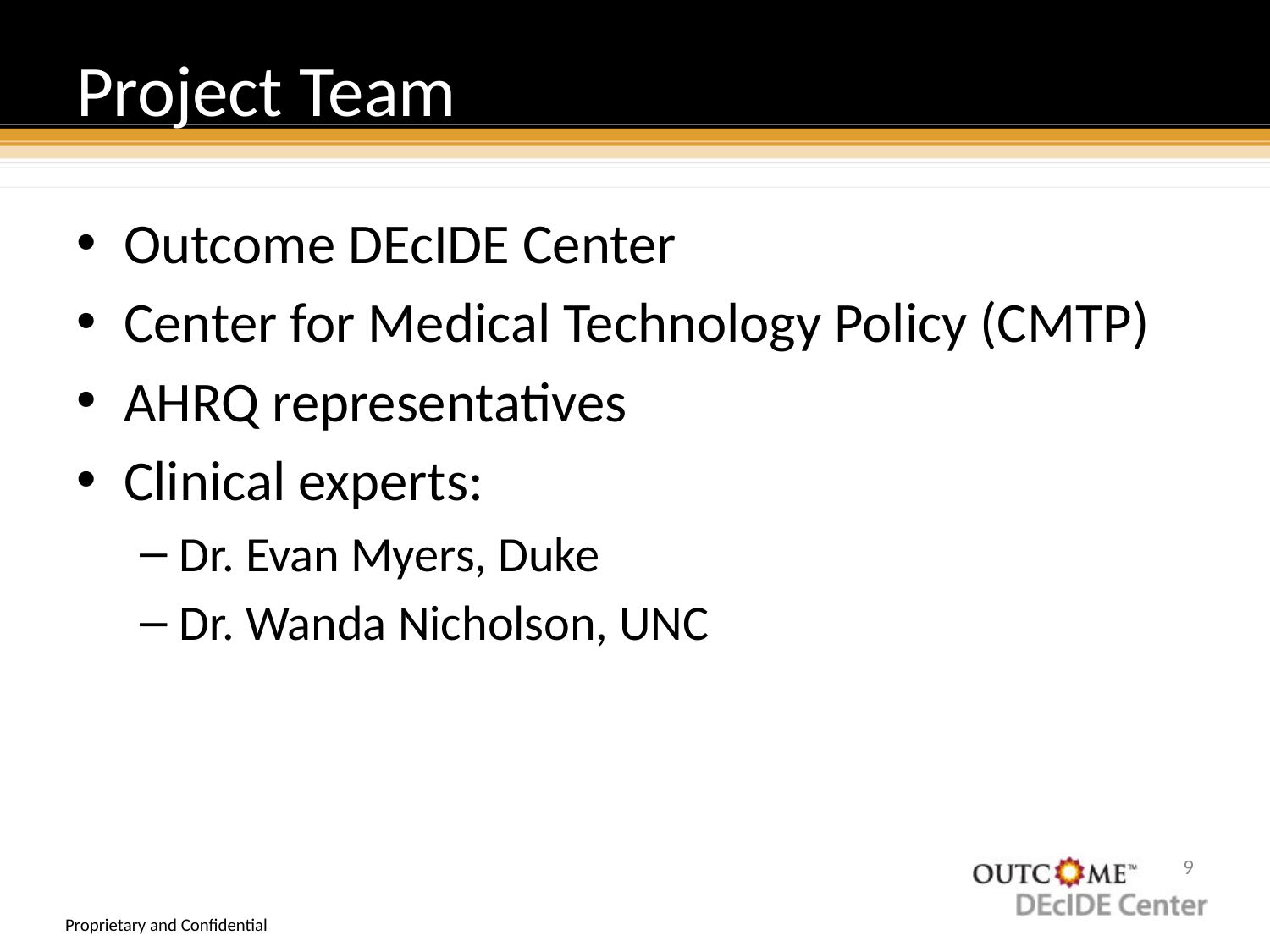

# Project Team
Outcome DEcIDE Center
Center for Medical Technology Policy (CMTP)
AHRQ representatives
Clinical experts:
Dr. Evan Myers, Duke
Dr. Wanda Nicholson, UNC
9